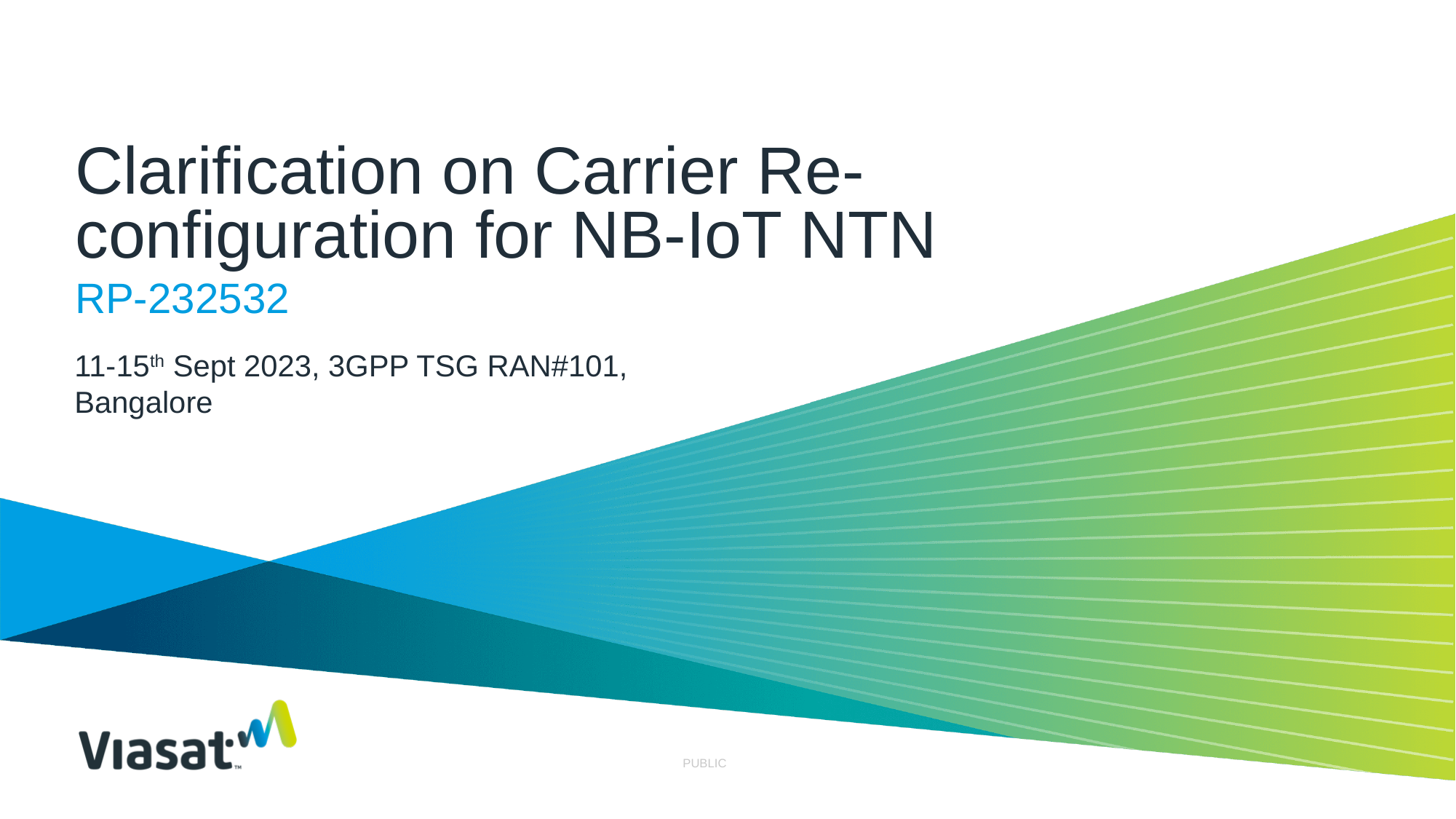

# Clarification on Carrier Re-configuration for NB-IoT NTN
RP-232532
11-15th Sept 2023, 3GPP TSG RAN#101, Bangalore
PUBLIC